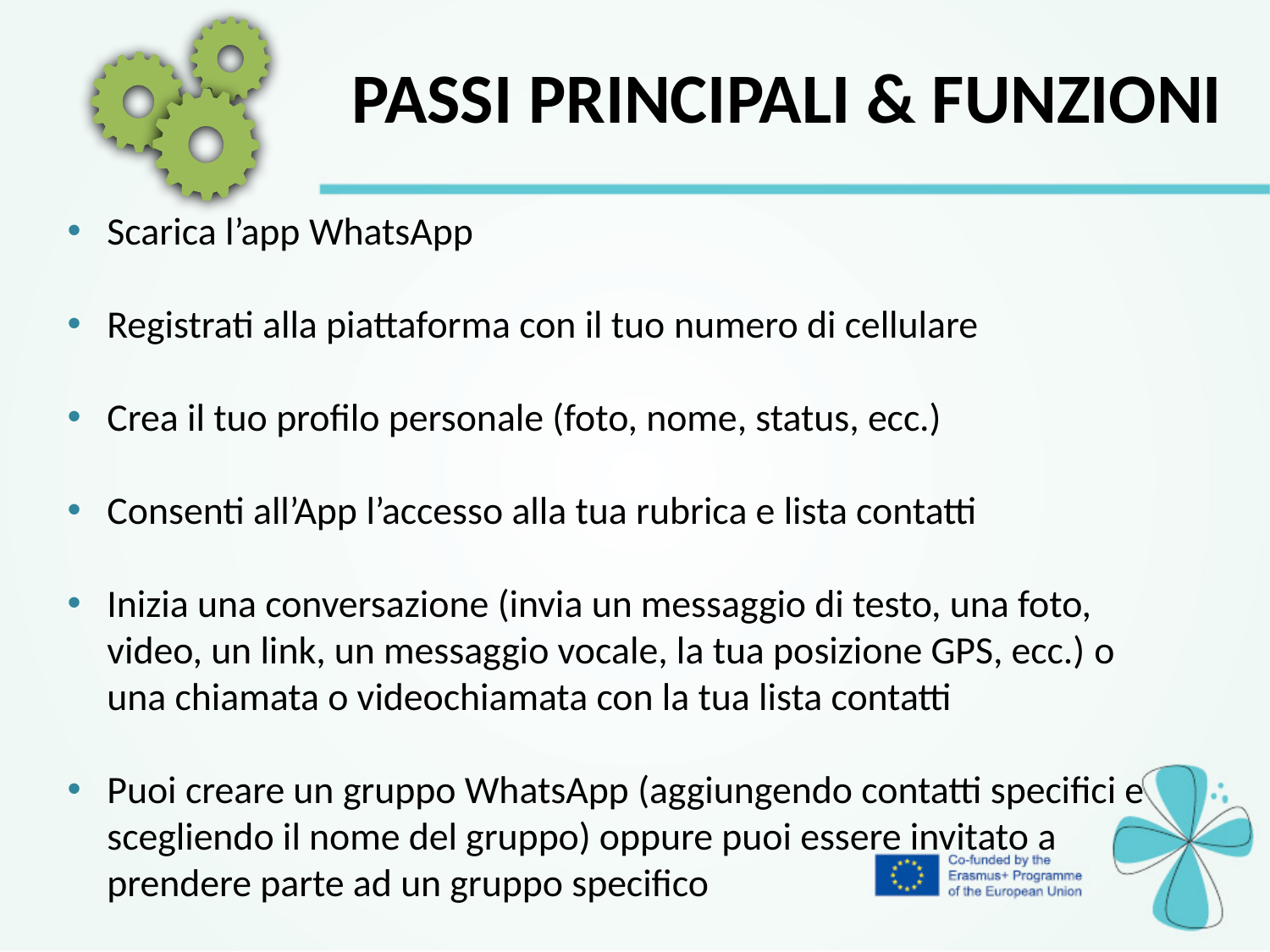

PASSI PRINCIPALI & FUNZIONI
Scarica l’app WhatsApp

Registrati alla piattaforma con il tuo numero di cellulare

Crea il tuo profilo personale (foto, nome, status, ecc.)

Consenti all’App l’accesso alla tua rubrica e lista contatti

Inizia una conversazione (invia un messaggio di testo, una foto, video, un link, un messaggio vocale, la tua posizione GPS, ecc.) o una chiamata o videochiamata con la tua lista contatti

Puoi creare un gruppo WhatsApp (aggiungendo contatti specifici e scegliendo il nome del gruppo) oppure puoi essere invitato a prendere parte ad un gruppo specifico